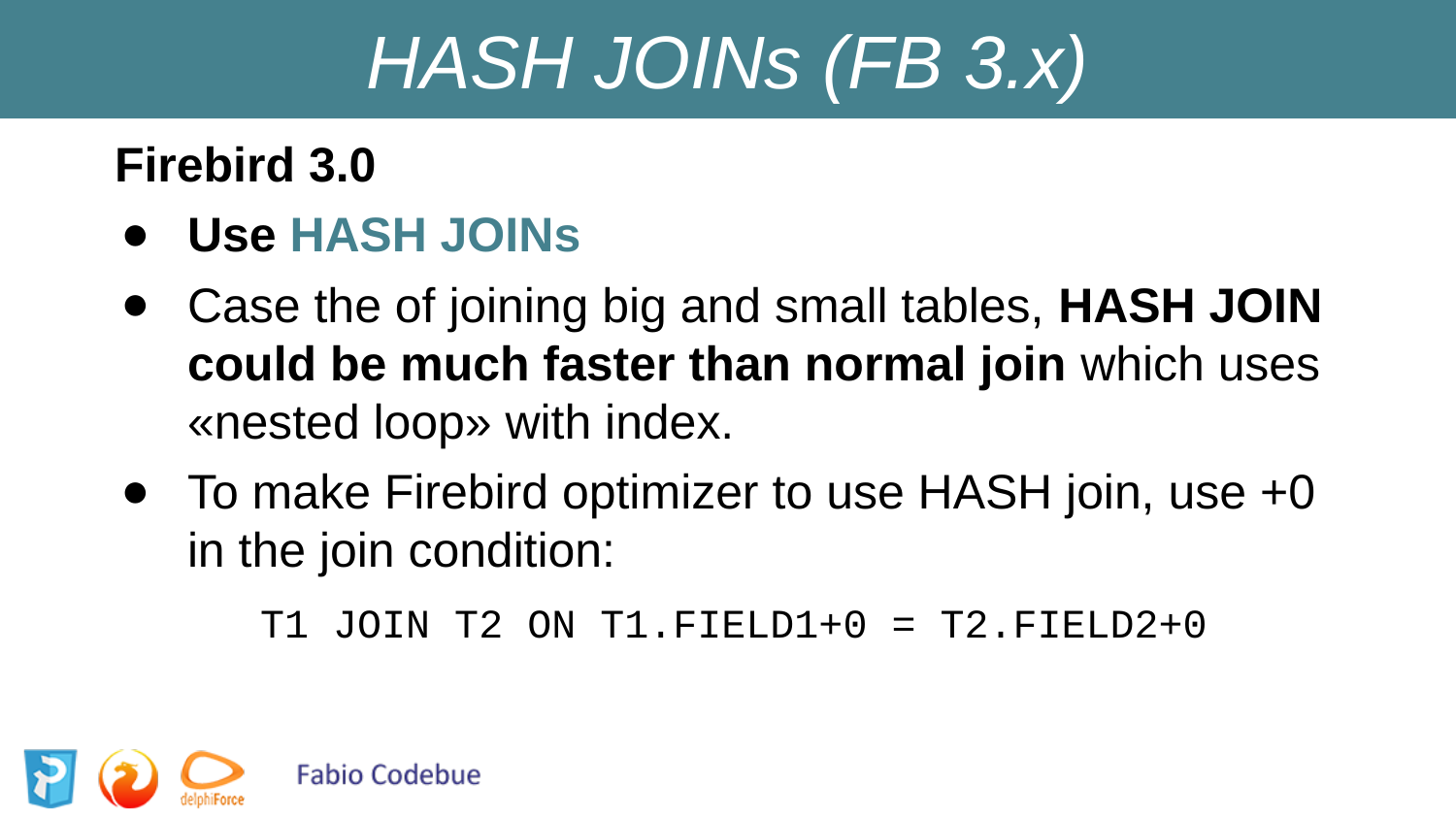

HASH JOINs (FB 3.x)
Firebird 3.0
Use HASH JOINs
Case the of joining big and small tables, HASH JOIN could be much faster than normal join which uses «nested loop» with index.
To make Firebird optimizer to use HASH join, use +0 in the join condition:
	T1 JOIN T2 ON T1.FIELD1+0 = T2.FIELD2+0